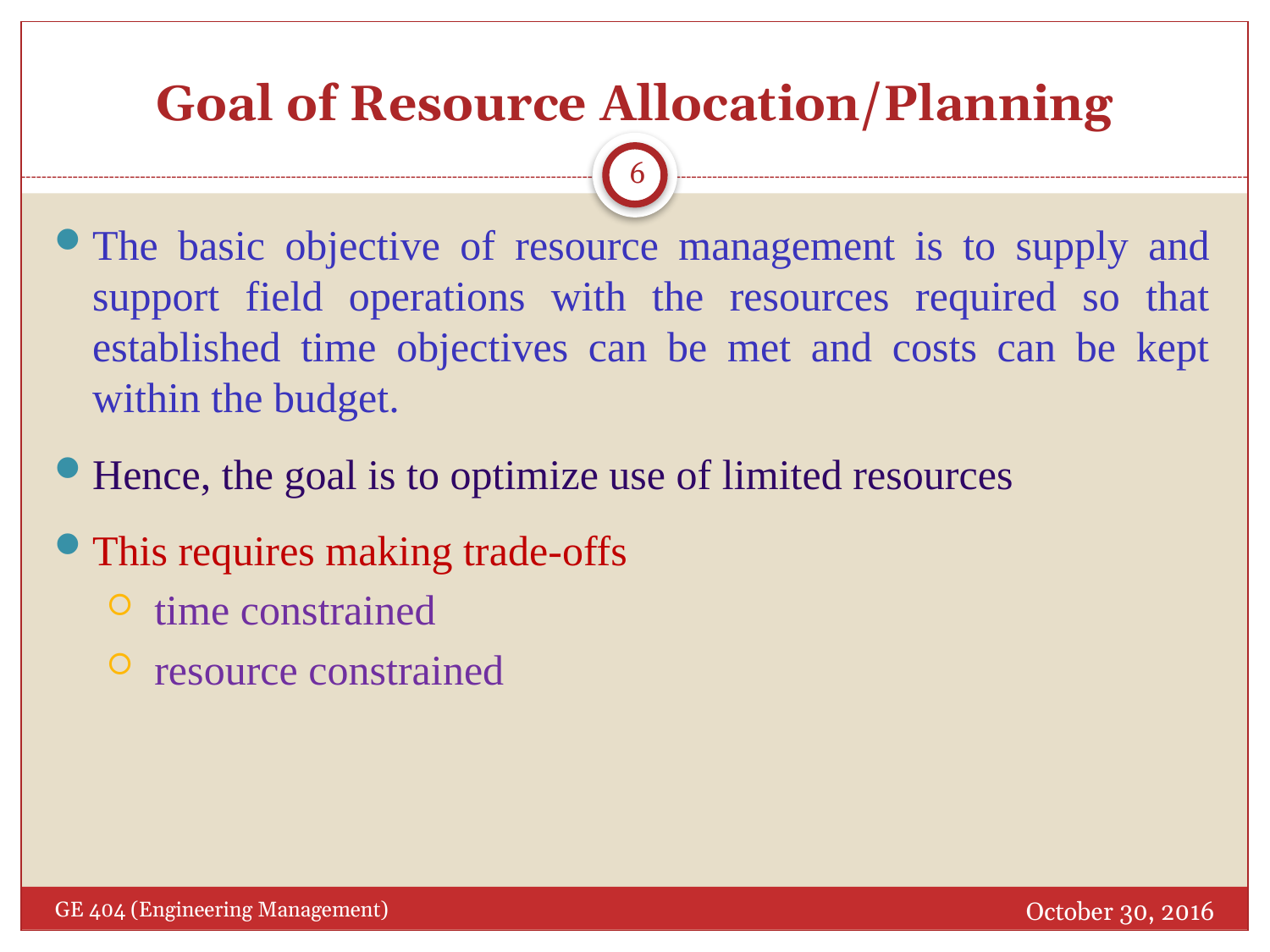

# Goal of Resource Allocation/Planning
6
The basic objective of resource management is to supply and support field operations with the resources required so that established time objectives can be met and costs can be kept within the budget.
Hence, the goal is to optimize use of limited resources
This requires making trade-offs
time constrained
resource constrained
October 30, 2016
GE 404 (Engineering Management)